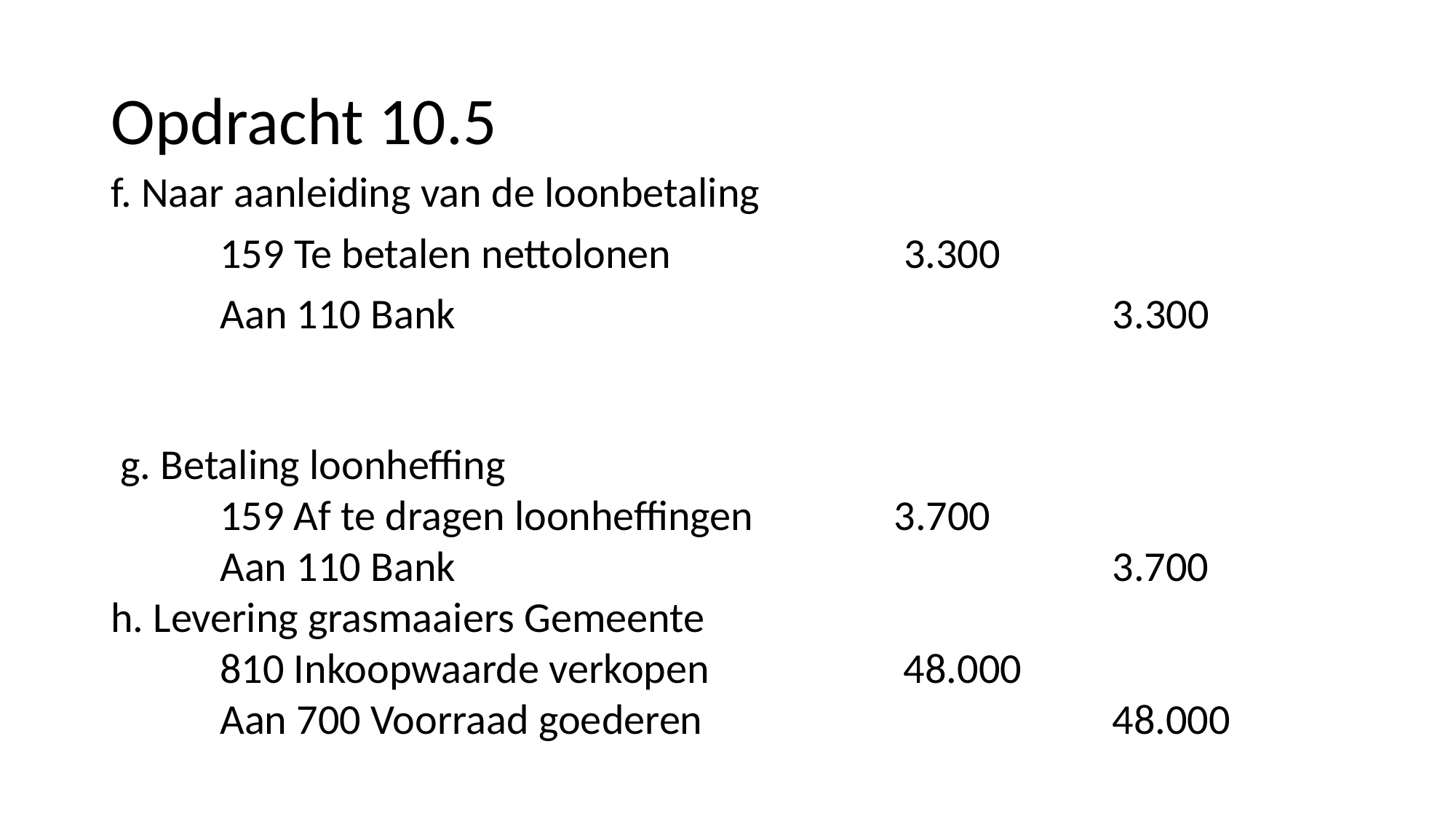

# Opdracht 10.5
f. Naar aanleiding van de loonbetaling
	159 Te betalen nettolonen 		   3.300
	Aan 110 Bank						  3.300

 g. Betaling loonheffing
	159 Af te dragen loonheffingen		  3.700
	Aan 110 Bank						  3.700
h. Levering grasmaaiers Gemeente
	810 Inkoopwaarde verkopen		   48.000
	Aan 700 Voorraad goederen				  48.000